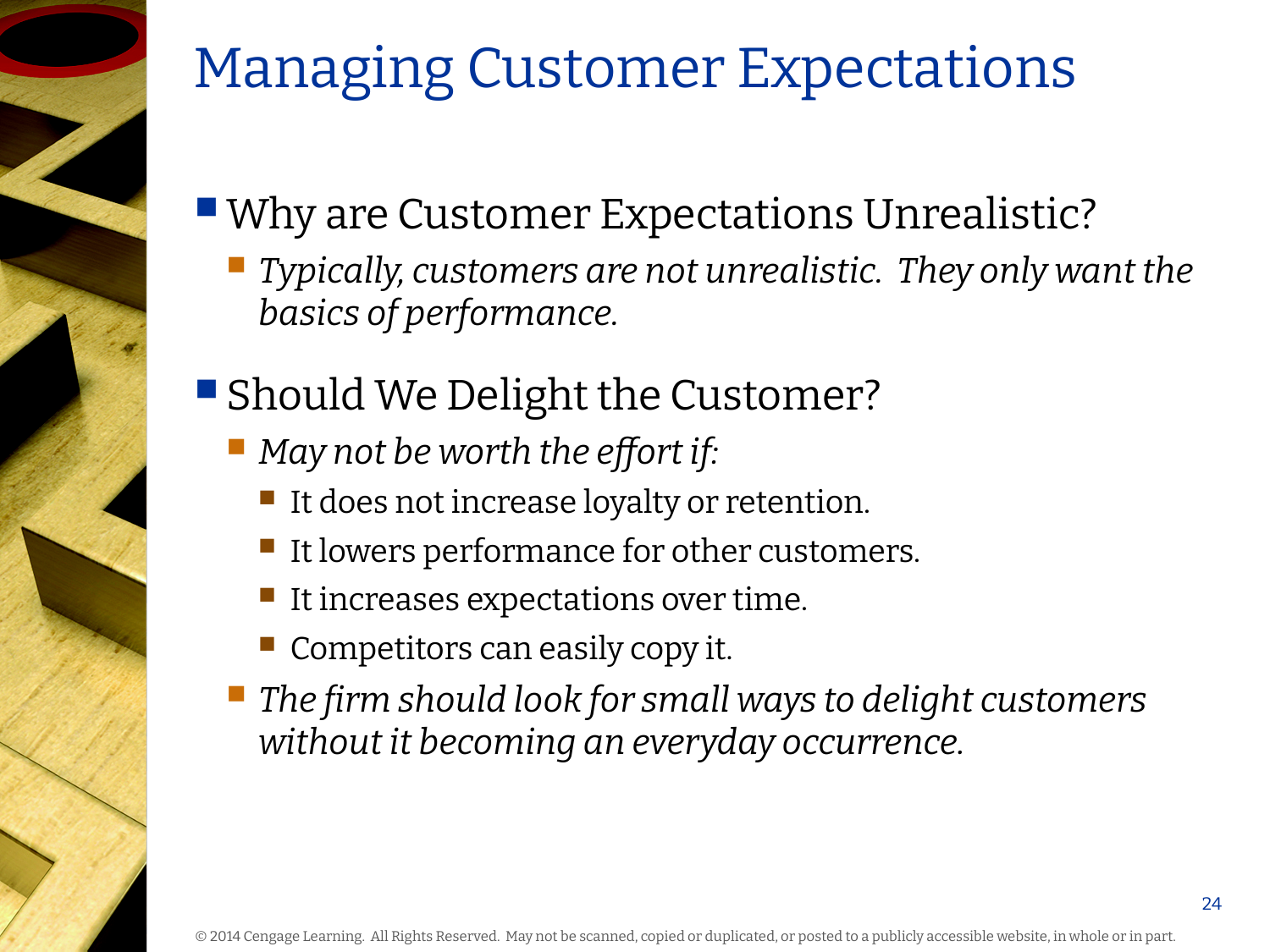

# Managing Customer Expectations
Why are Customer Expectations Unrealistic?
Typically, customers are not unrealistic.  They only want the basics of performance.
Should We Delight the Customer?
May not be worth the effort if:
It does not increase loyalty or retention.
It lowers performance for other customers.
It increases expectations over time.
Competitors can easily copy it.
The firm should look for small ways to delight customers without it becoming an everyday occurrence.
24